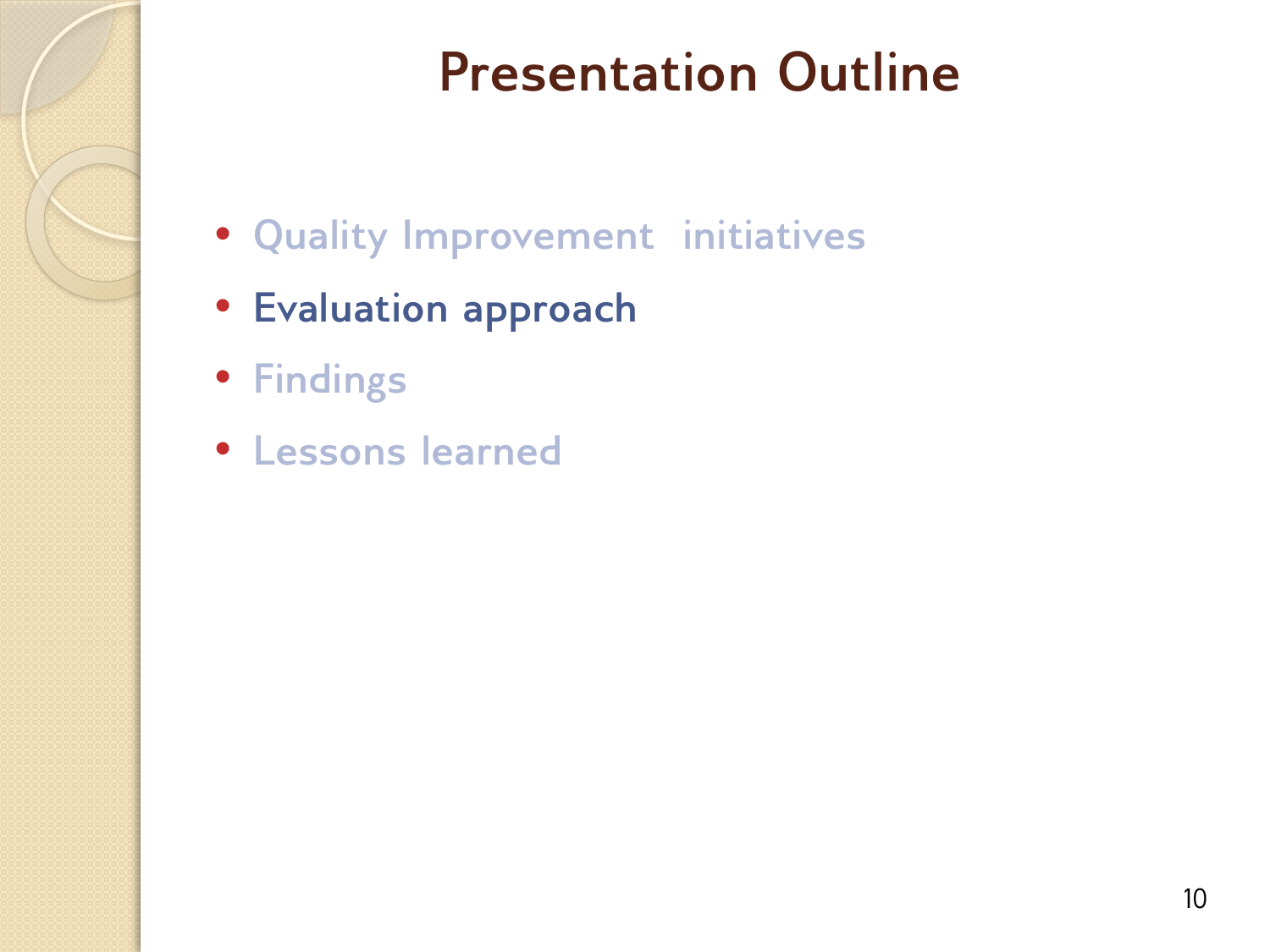

# Presentation Outline
Quality Improvement  initiatives
Evaluation approach
Findings
Lessons learned
10